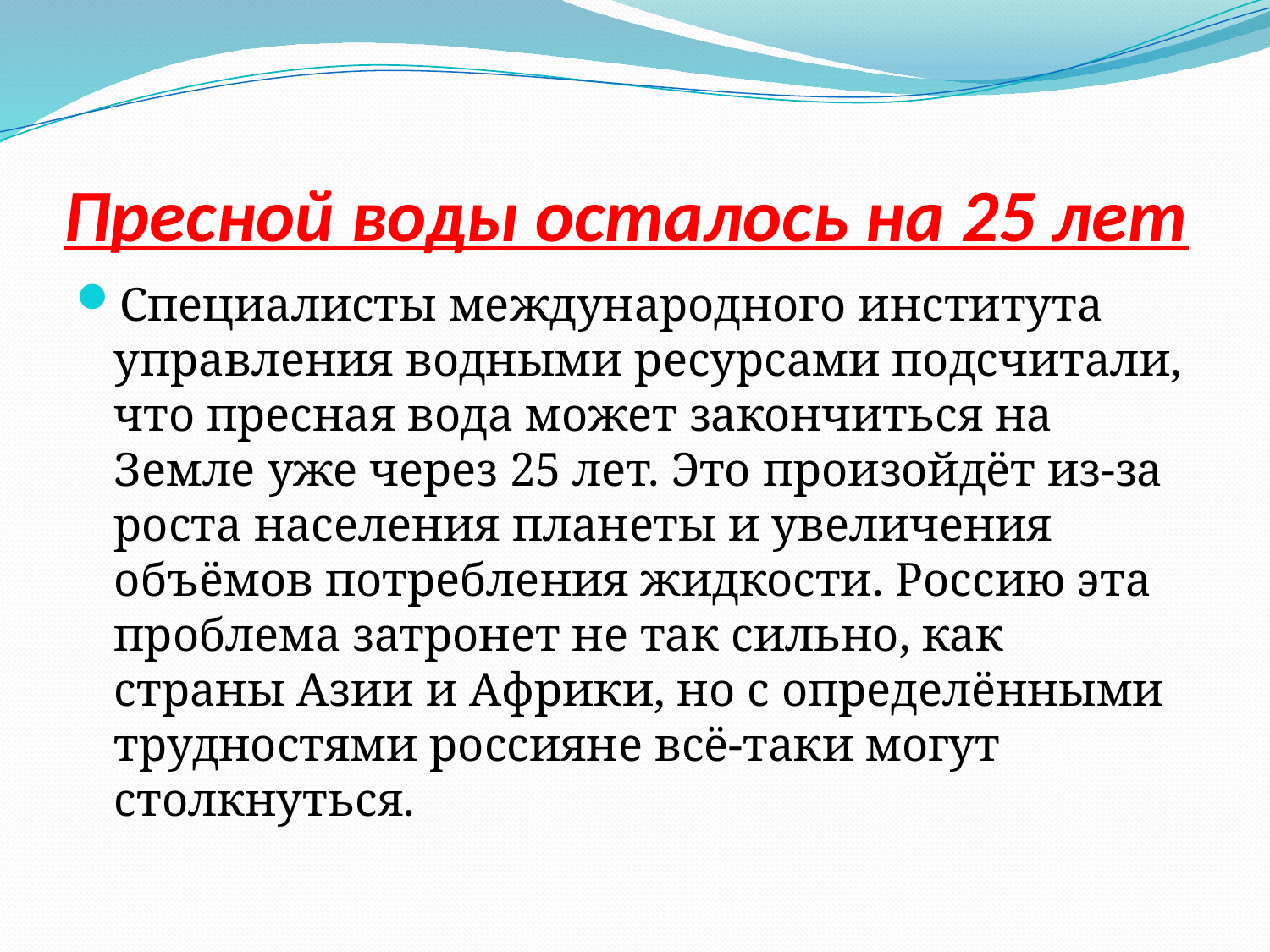

# Пресной воды осталось на 25 лет
Специалисты международного института управления водными ресурсами подсчитали, что пресная вода может закончиться на Земле уже через 25 лет. Это произойдёт из-за роста населения планеты и увеличения объёмов потребления жидкости. Россию эта проблема затронет не так сильно, как  страны Азии и Африки, но с определёнными трудностями россияне всё-таки могут столкнуться.